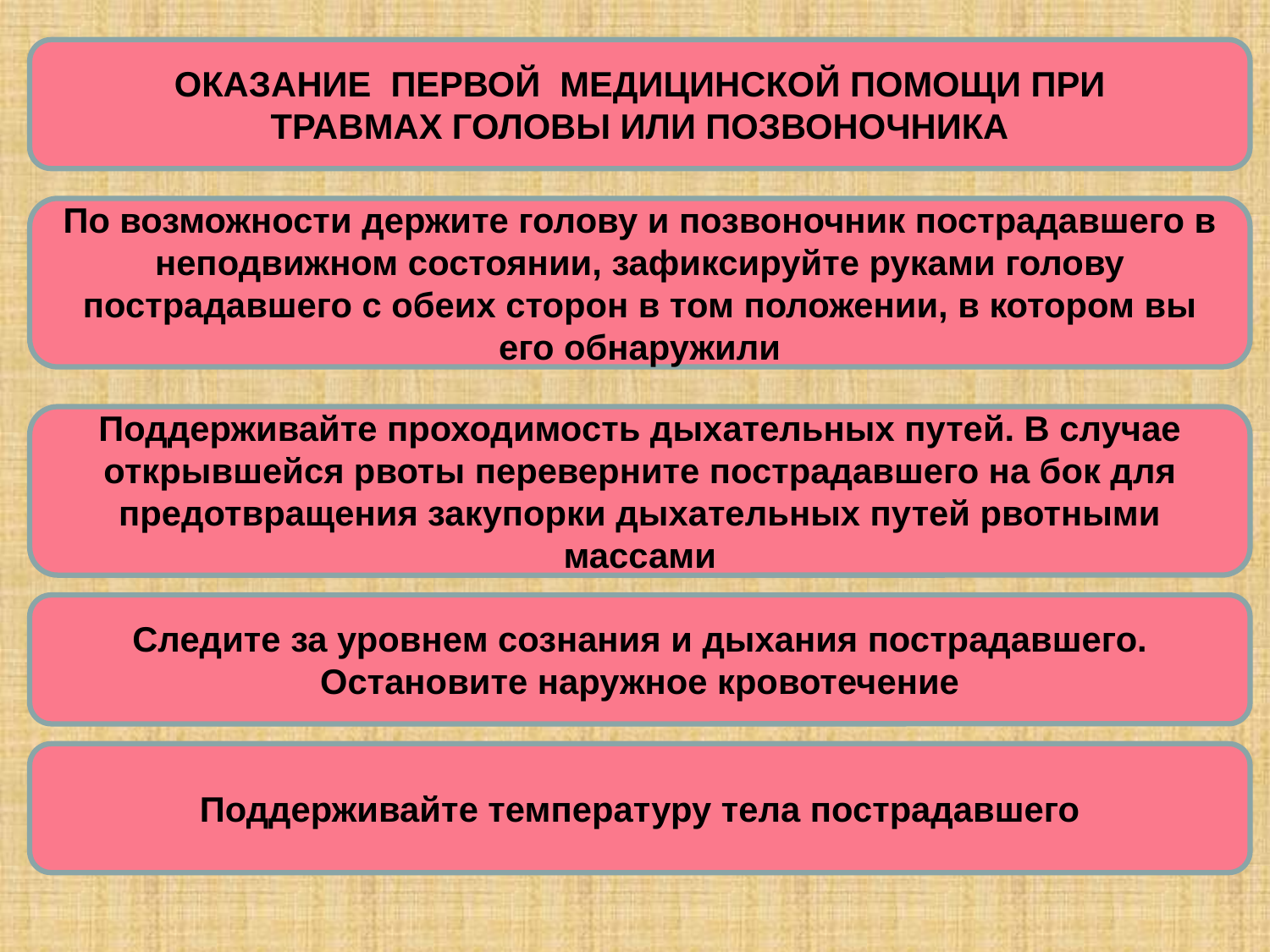

ОКАЗАНИЕ  ПЕРВОЙ  МЕДИЦИНСКОЙ ПОМОЩИ ПРИ
ТРАВМАХ ГОЛОВЫ ИЛИ ПОЗВОНОЧНИКА
По возможности держите голову и позвоночник пострадавшего в неподвижном состоянии, зафиксируйте руками голову пострадавшего с обеих сторон в том положении, в котором вы его обнаружили
Поддерживайте проходимость дыхательных путей. В случае открывшейся рвоты переверните пострадавшего на бок для предотвращения закупорки дыхательных путей рвотными массами
Следите за уровнем сознания и дыхания пострадавшего. Остановите наружное кровотечение
Поддерживайте температуру тела пострадавшего